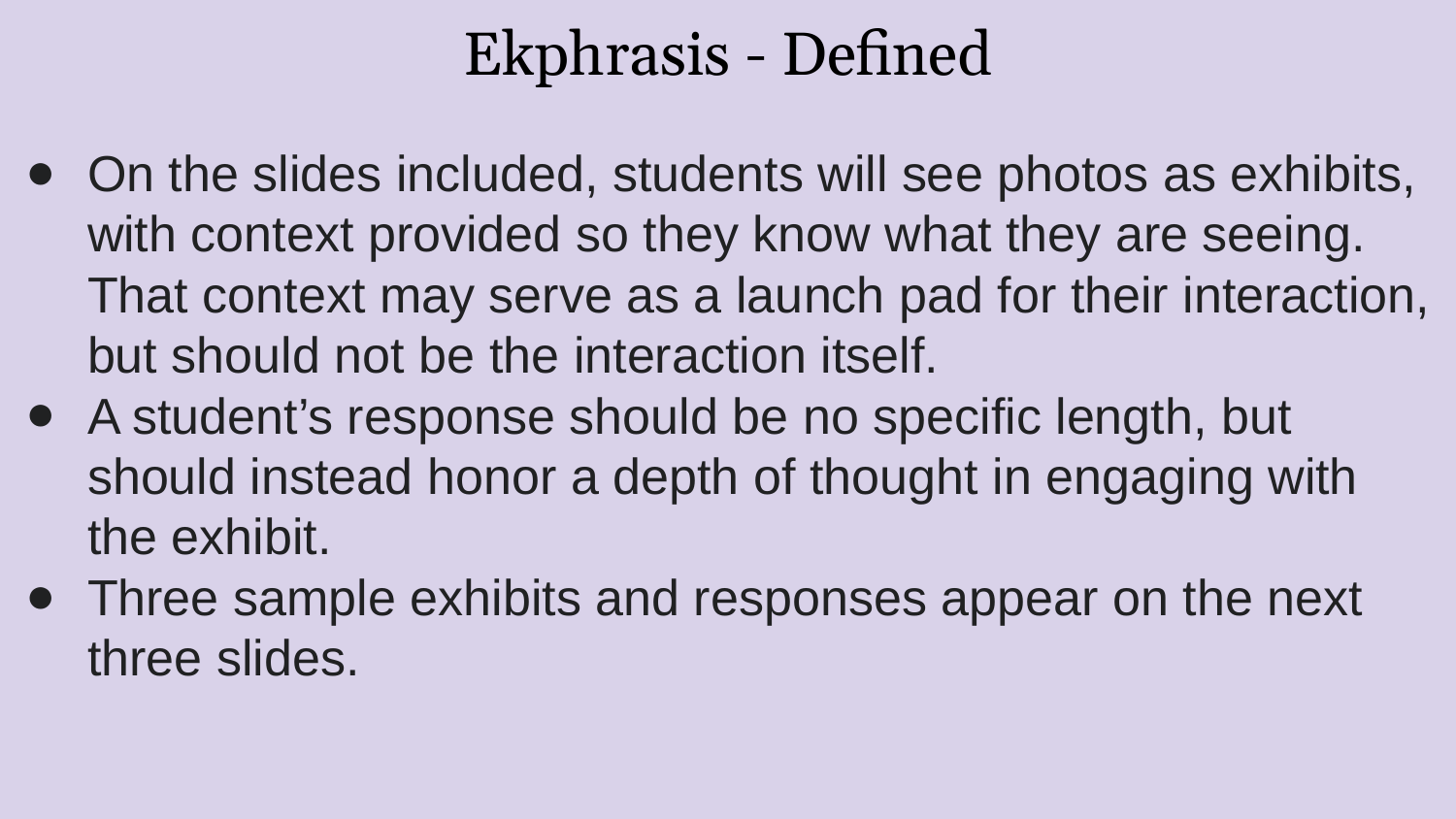

Ekphrasis - Defined
On the slides included, students will see photos as exhibits, with context provided so they know what they are seeing. That context may serve as a launch pad for their interaction, but should not be the interaction itself.
A student’s response should be no specific length, but should instead honor a depth of thought in engaging with the exhibit.
Three sample exhibits and responses appear on the next three slides.